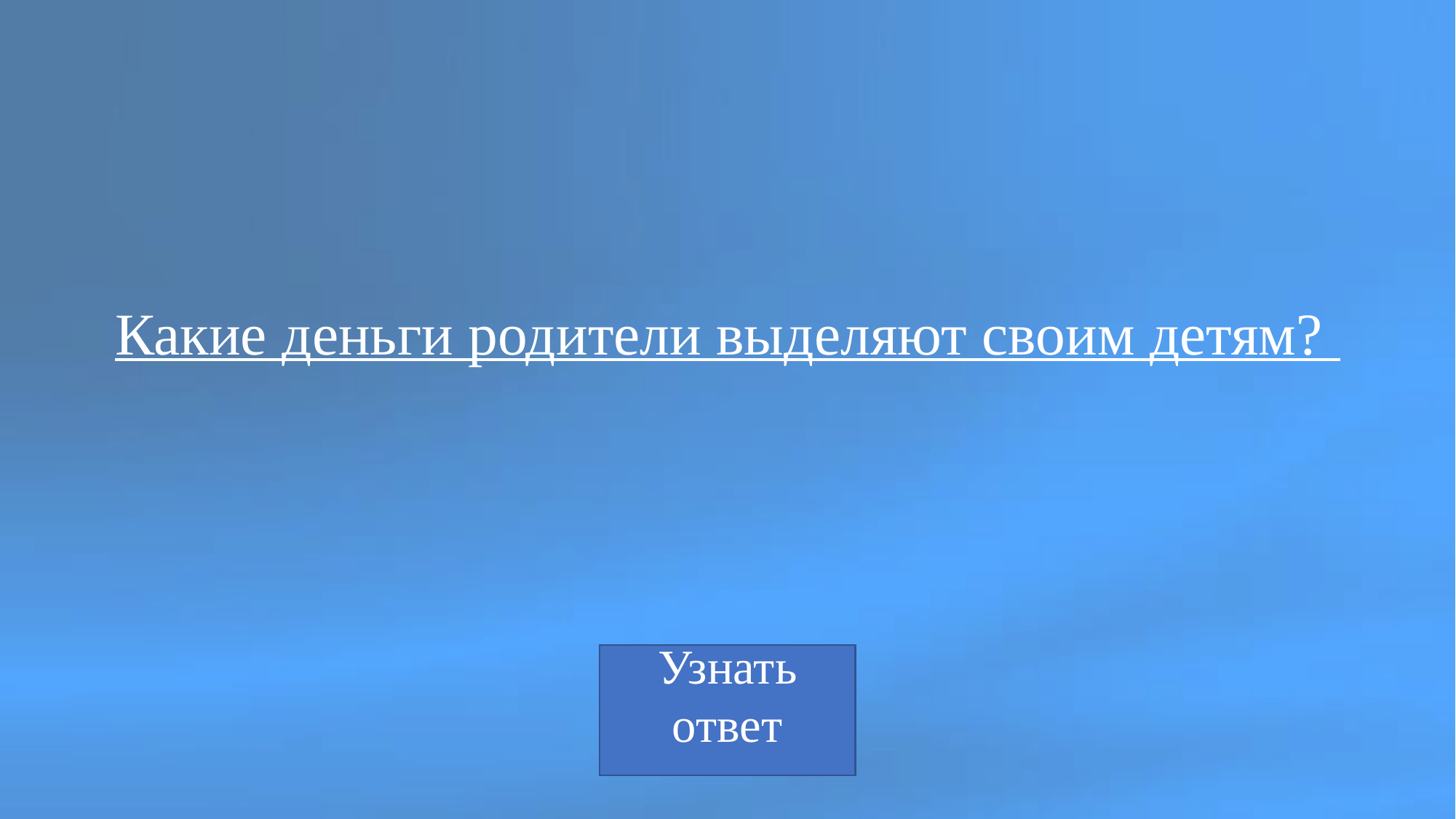

# Какие деньги родители выделяют своим детям?